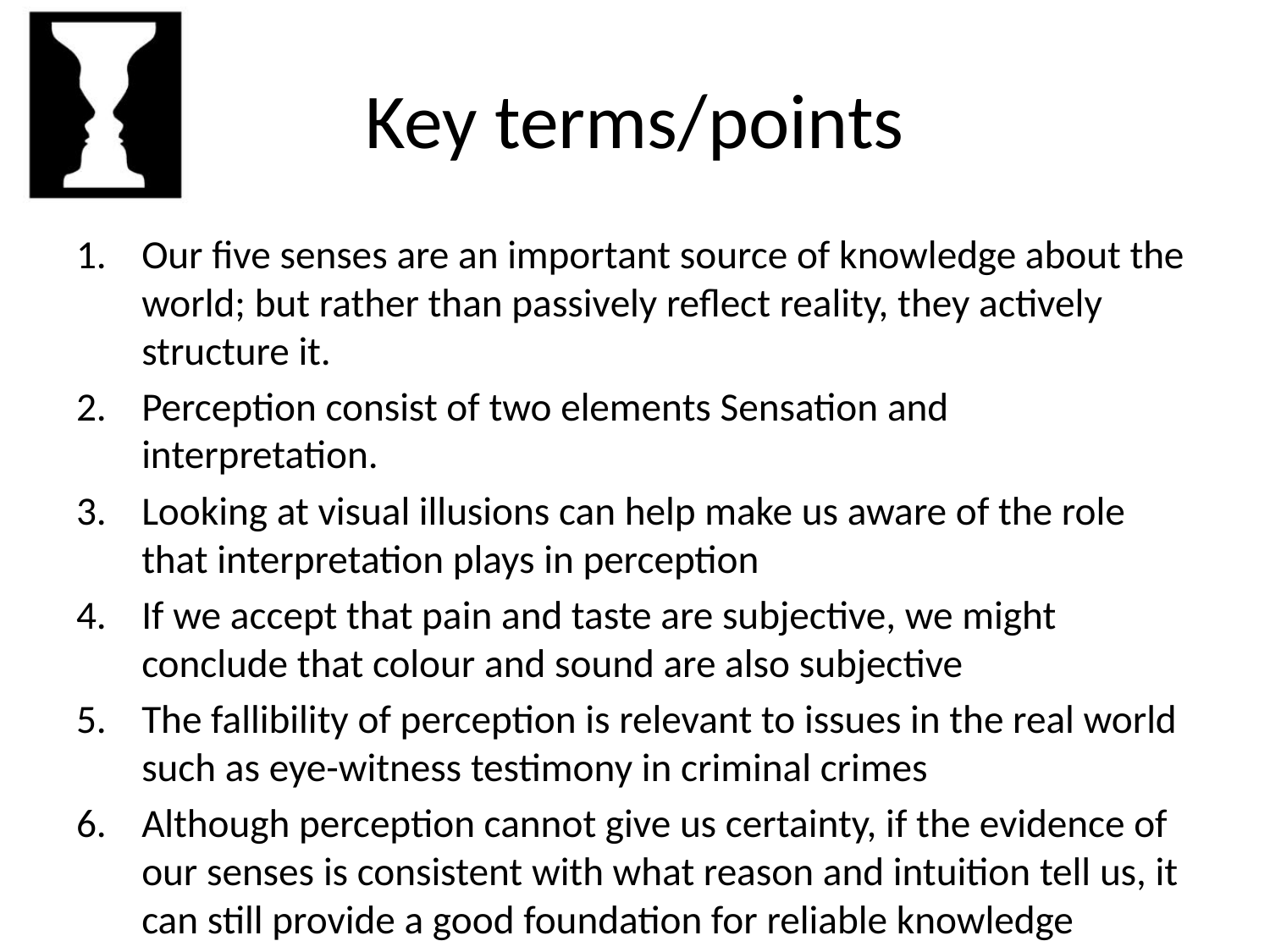

# Key terms/points
Our five senses are an important source of knowledge about the world; but rather than passively reflect reality, they actively structure it.
Perception consist of two elements Sensation and interpretation.
Looking at visual illusions can help make us aware of the role that interpretation plays in perception
If we accept that pain and taste are subjective, we might conclude that colour and sound are also subjective
The fallibility of perception is relevant to issues in the real world such as eye-witness testimony in criminal crimes
Although perception cannot give us certainty, if the evidence of our senses is consistent with what reason and intuition tell us, it can still provide a good foundation for reliable knowledge